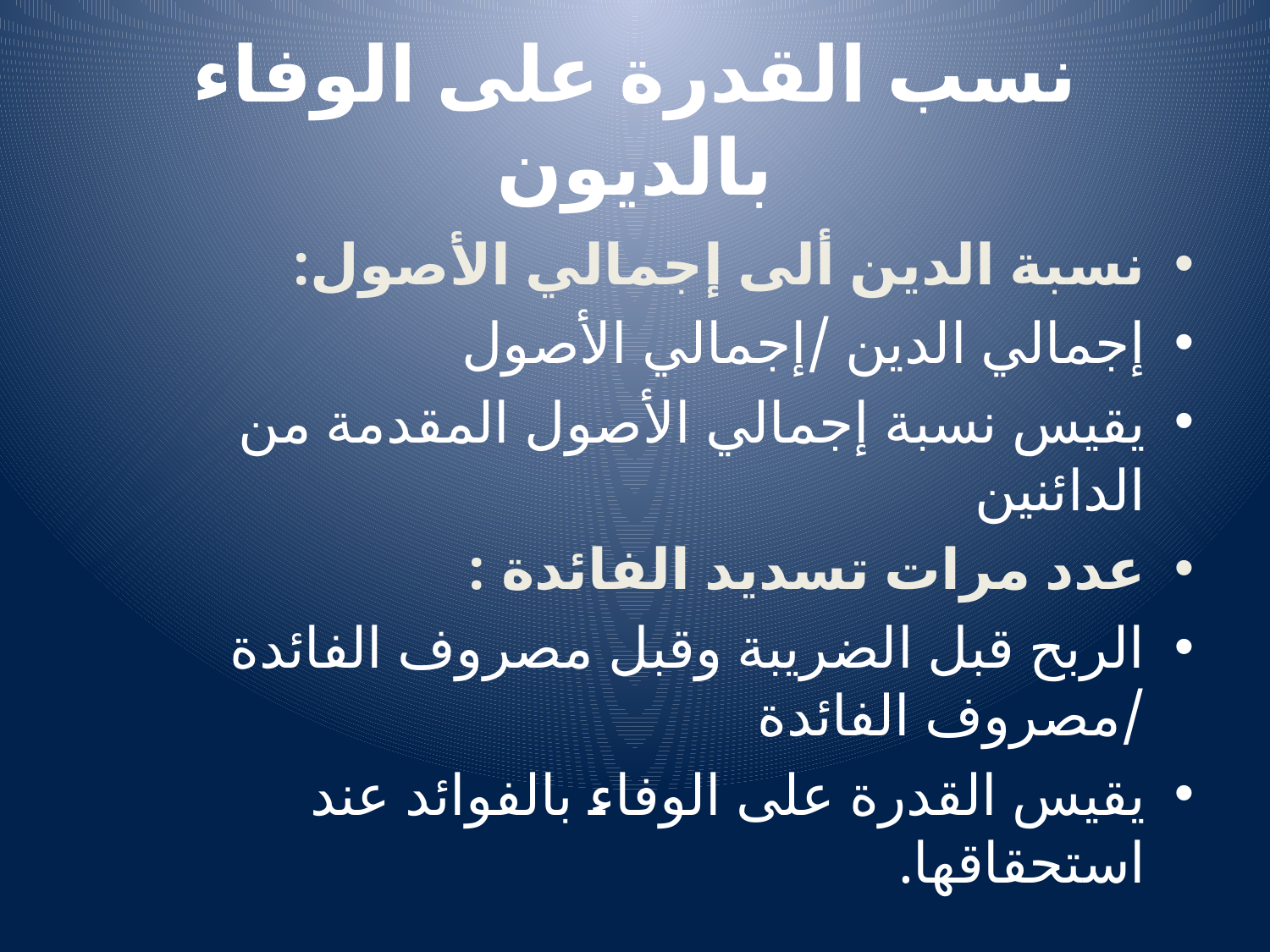

# نسب القدرة على الوفاء بالديون
نسبة الدين ألى إجمالي الأصول:
إجمالي الدين /إجمالي الأصول
يقيس نسبة إجمالي الأصول المقدمة من الدائنين
عدد مرات تسديد الفائدة :
الربح قبل الضريبة وقبل مصروف الفائدة /مصروف الفائدة
يقيس القدرة على الوفاء بالفوائد عند استحقاقها.